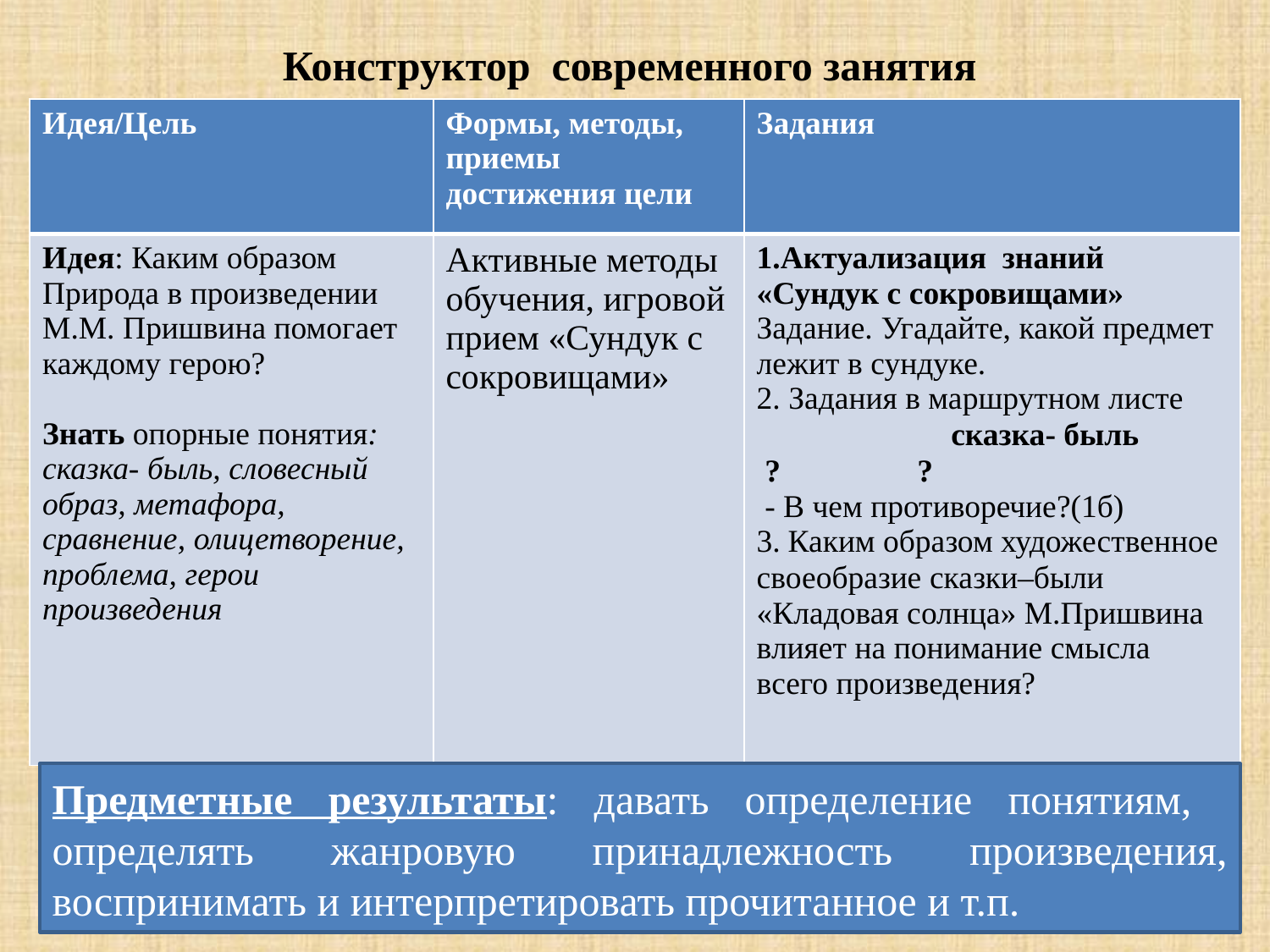

# Конструктор  современного занятия
| Идея/Цель | Формы, методы, приемы достижения цели | Задания |
| --- | --- | --- |
| Идея: Каким образом Природа в произведении М.М. Пришвина помогает каждому герою? Знать опорные понятия: сказка- быль, словесный образ, метафора, сравнение, олицетворение, проблема, герои произведения | Активные методы обучения, игровой прием «Сундук с сокровищами» | 1.Актуализация знаний «Сундук с сокровищами» Задание. Угадайте, какой предмет лежит в сундуке. 2. Задания в маршрутном листе сказка- быль  ? ?  - В чем противоречие?(1б) 3. Каким образом художественное своеобразие сказки–были «Кладовая солнца» М.Пришвина влияет на понимание смысла всего произведения? |
Предметные результаты: давать определение понятиям,  определять жанровую принадлежность произведения, воспринимать и интерпретировать прочитанное и т.п.